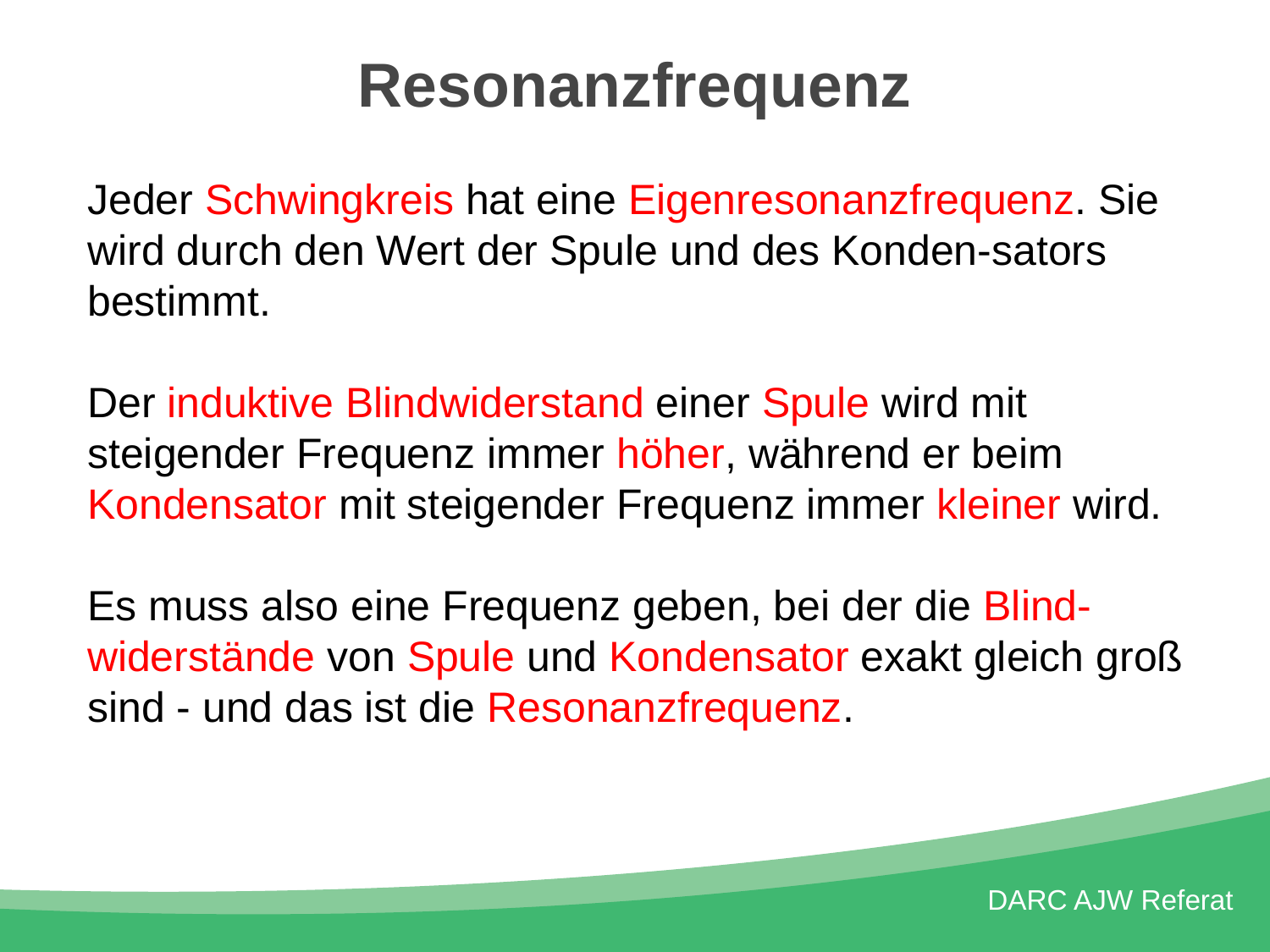

# Resonanzfrequenz

Jeder Schwingkreis hat eine Eigenresonanzfrequenz. Sie wird durch den Wert der Spule und des Konden-sators bestimmt.

Der induktive Blindwiderstand einer Spule wird mit steigender Frequenz immer höher, während er beim Kondensator mit steigender Frequenz immer kleiner wird.

Es muss also eine Frequenz geben, bei der die Blind-widerstände von Spule und Kondensator exakt gleich groß sind - und das ist die Resonanzfrequenz.